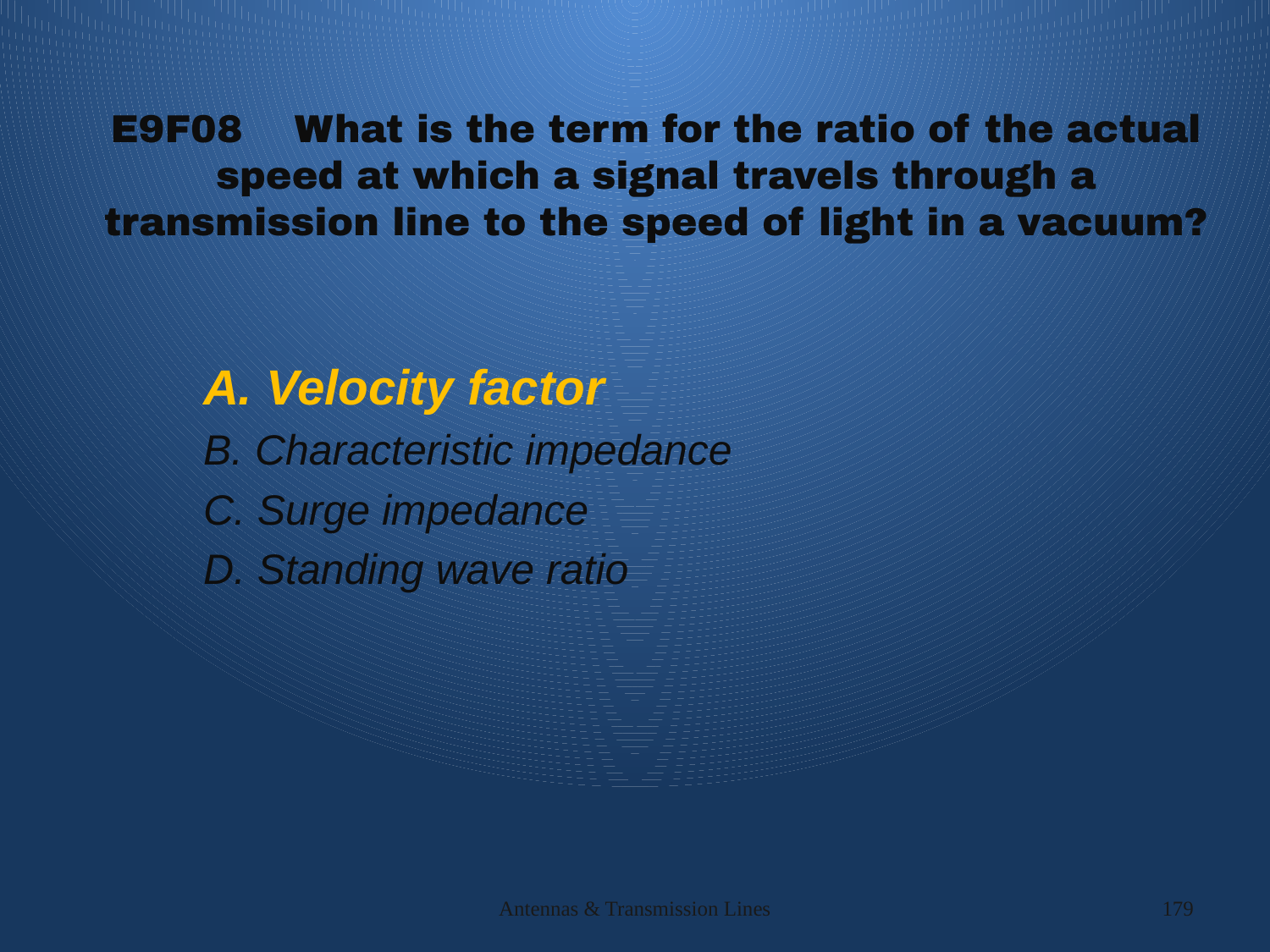

# E9F08    What is the term for the ratio of the actual speed at which a signal travels through a transmission line to the speed of light in a vacuum?
A. Velocity factor
B. Characteristic impedance
C. Surge impedance
D. Standing wave ratio
Antennas & Transmission Lines
179